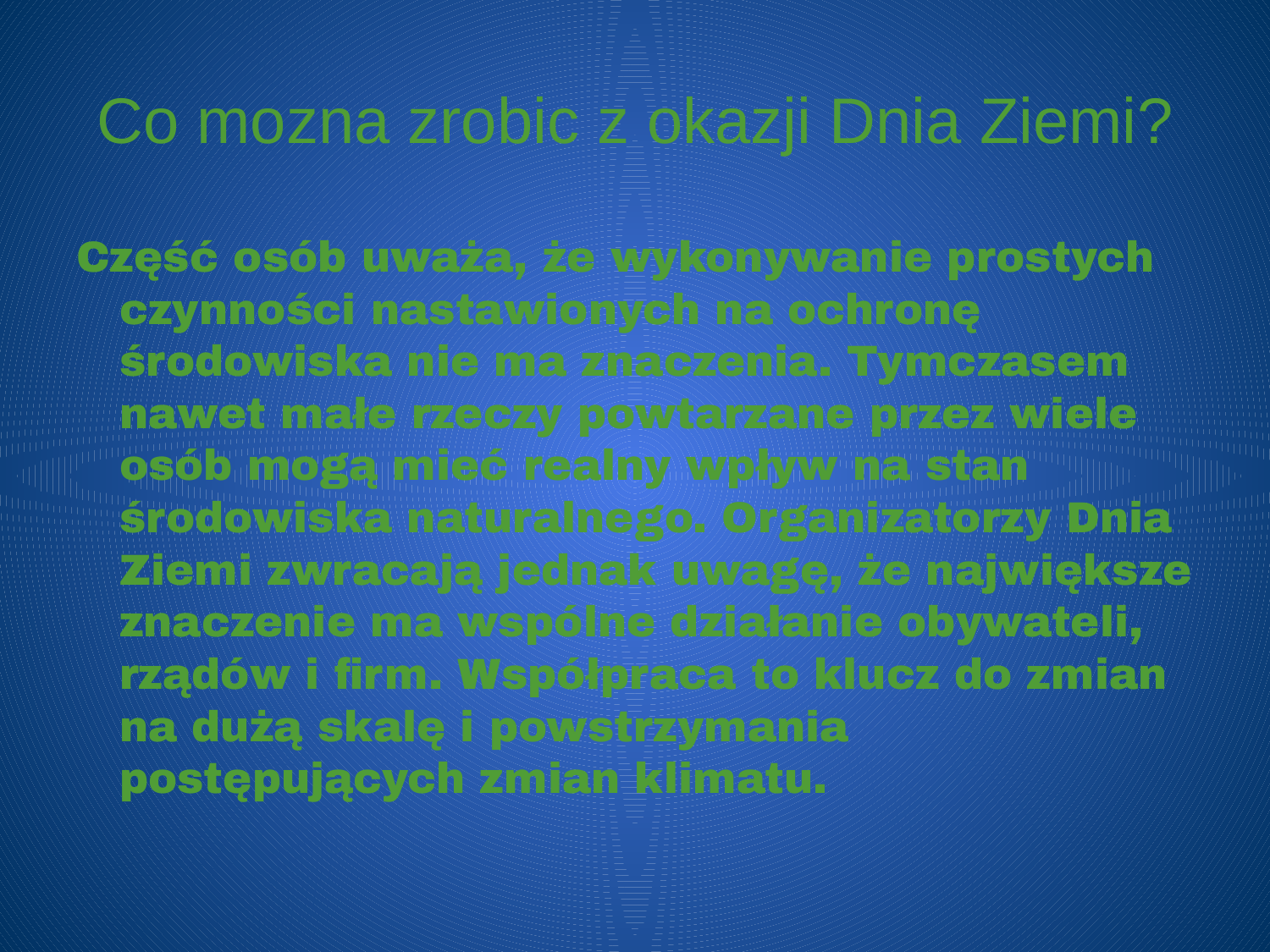

# Co mozna zrobic z okazji Dnia Ziemi?
Część osób uważa, że wykonywanie prostych czynności nastawionych na ochronę środowiska nie ma znaczenia. Tymczasem nawet małe rzeczy powtarzane przez wiele osób mogą mieć realny wpływ na stan środowiska naturalnego. Organizatorzy Dnia Ziemi zwracają jednak uwagę, że największe znaczenie ma wspólne działanie obywateli, rządów i firm. Współpraca to klucz do zmian na dużą skalę i powstrzymania postępujących zmian klimatu.